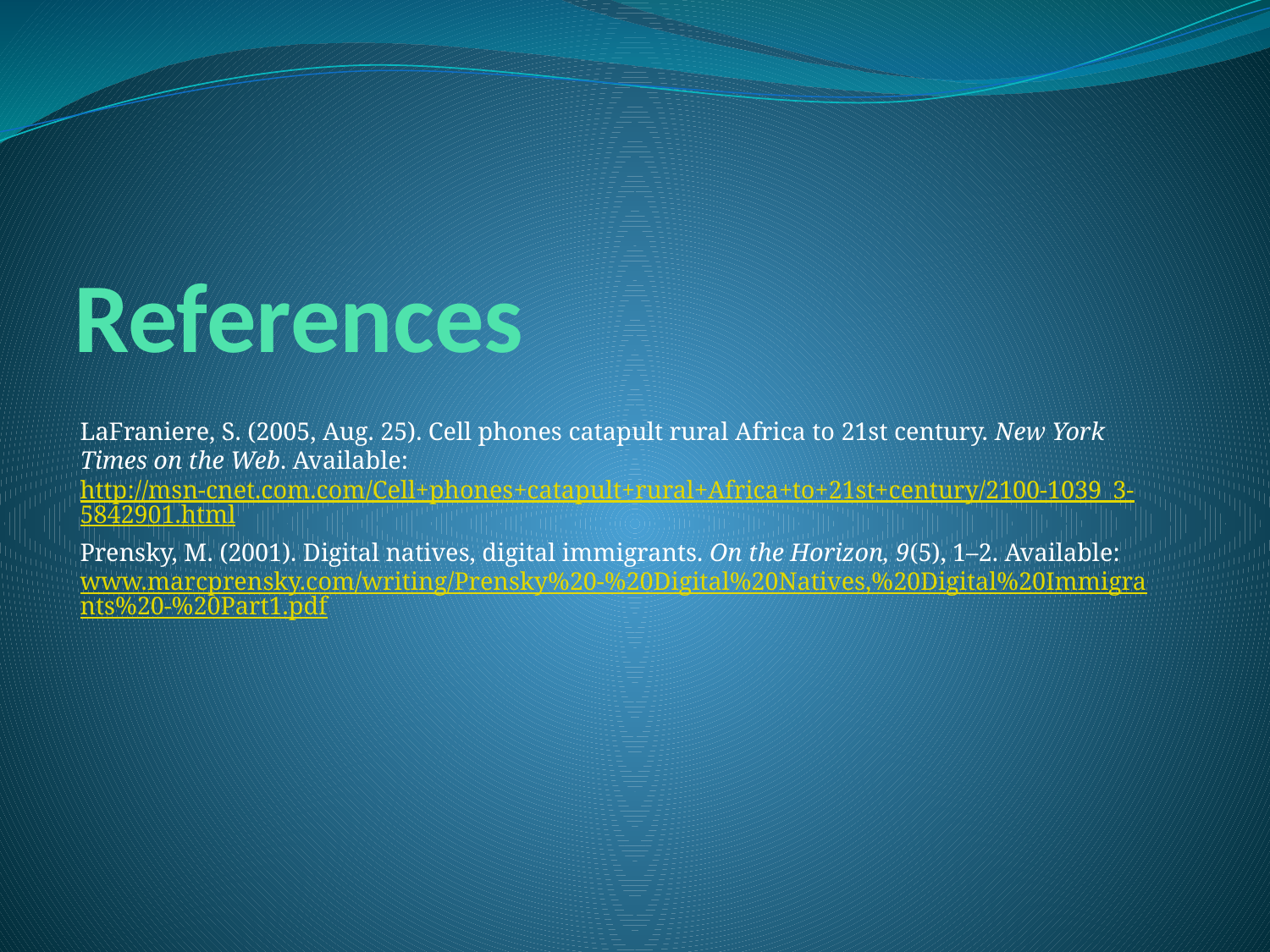

# References

LaFraniere, S. (2005, Aug. 25). Cell phones catapult rural Africa to 21st century. New York Times on the Web. Available: http://msn-cnet.com.com/Cell+phones+catapult+rural+Africa+to+21st+century/2100-1039_3-5842901.html
Prensky, M. (2001). Digital natives, digital immigrants. On the Horizon, 9(5), 1–2. Available: www.marcprensky.com/writing/Prensky%20-%20Digital%20Natives,%20Digital%20Immigrants%20-%20Part1.pdf